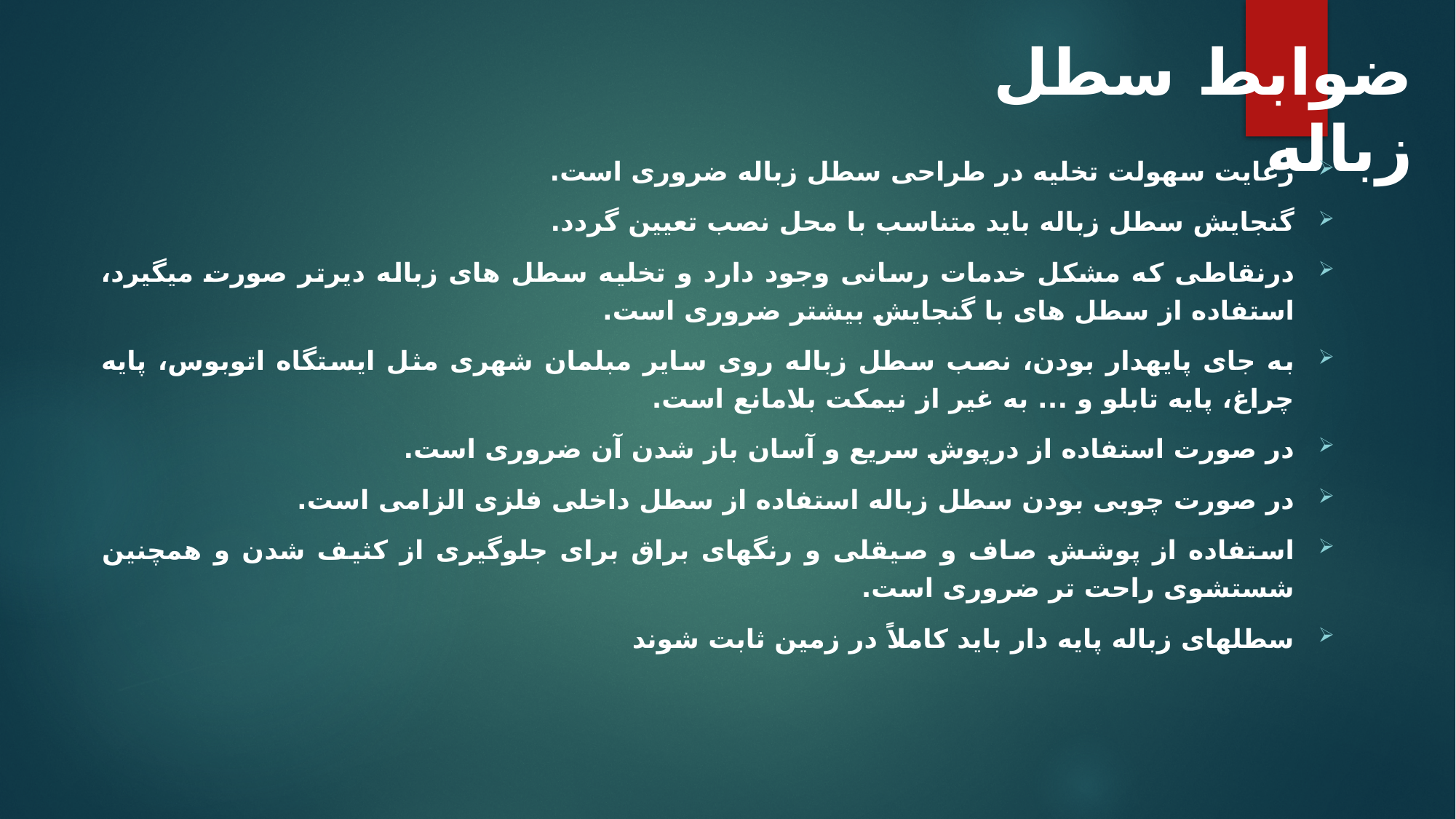

# ضوابط سطل زباله
رعایت سهولت تخلیه در طراحی سطل زباله ضروری است.
گنجایش سطل زباله باید متناسب با محل نصب تعیین گردد.
درنقاطی که مشکل خدمات رسانی وجود دارد و تخلیه سطل های زباله دیرتر صورت می­گیرد، استفاده از سطل های با گنجایش بیشتر ضروری است.
به جای پایه­دار بودن، نصب سطل زباله روی سایر مبلمان شهری مثل ایستگاه اتوبوس، پایه چراغ، پایه تابلو و ... به غیر از نیمکت بلامانع است.
در صورت استفاده از درپوش سریع و آسان باز شدن آن ضروری است.
در صورت چوبی بودن سطل زباله استفاده از سطل داخلی فلزی الزامی است.
استفاده از پوشش صاف و صیقلی و رنگهای براق برای جلوگیری از کثیف شدن و همچنین شستشوی راحت تر ضروری است.
سطلهای زباله پایه دار باید کاملاً در زمین ثابت شوند